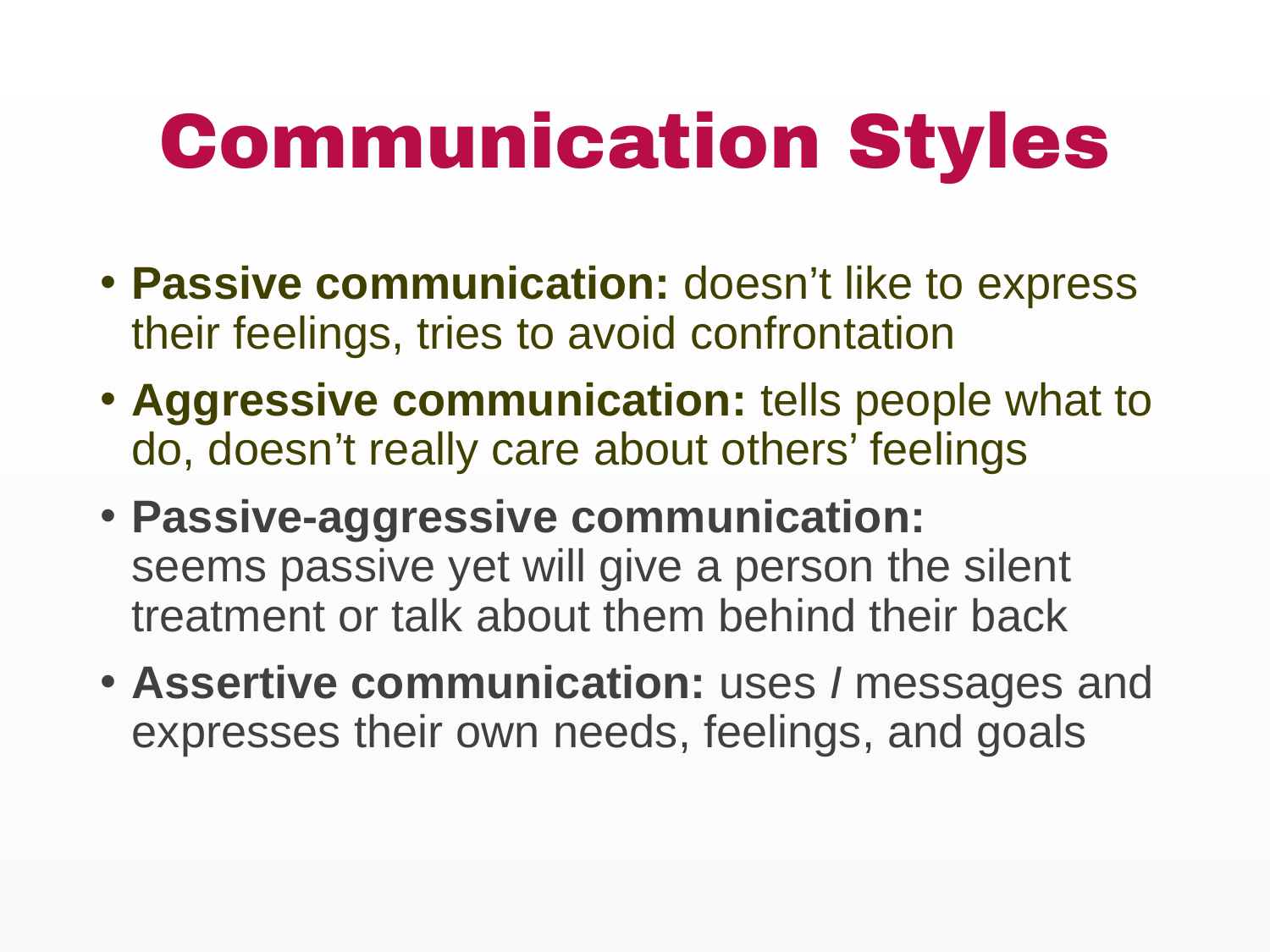

# Communication Styles
Passive communication: doesn’t like to express their feelings, tries to avoid confrontation
Aggressive communication: tells people what to do, doesn’t really care about others’ feelings
Passive-aggressive communication: seems passive yet will give a person the silent treatment or talk about them behind their back
Assertive communication: uses I messages and expresses their own needs, feelings, and goals